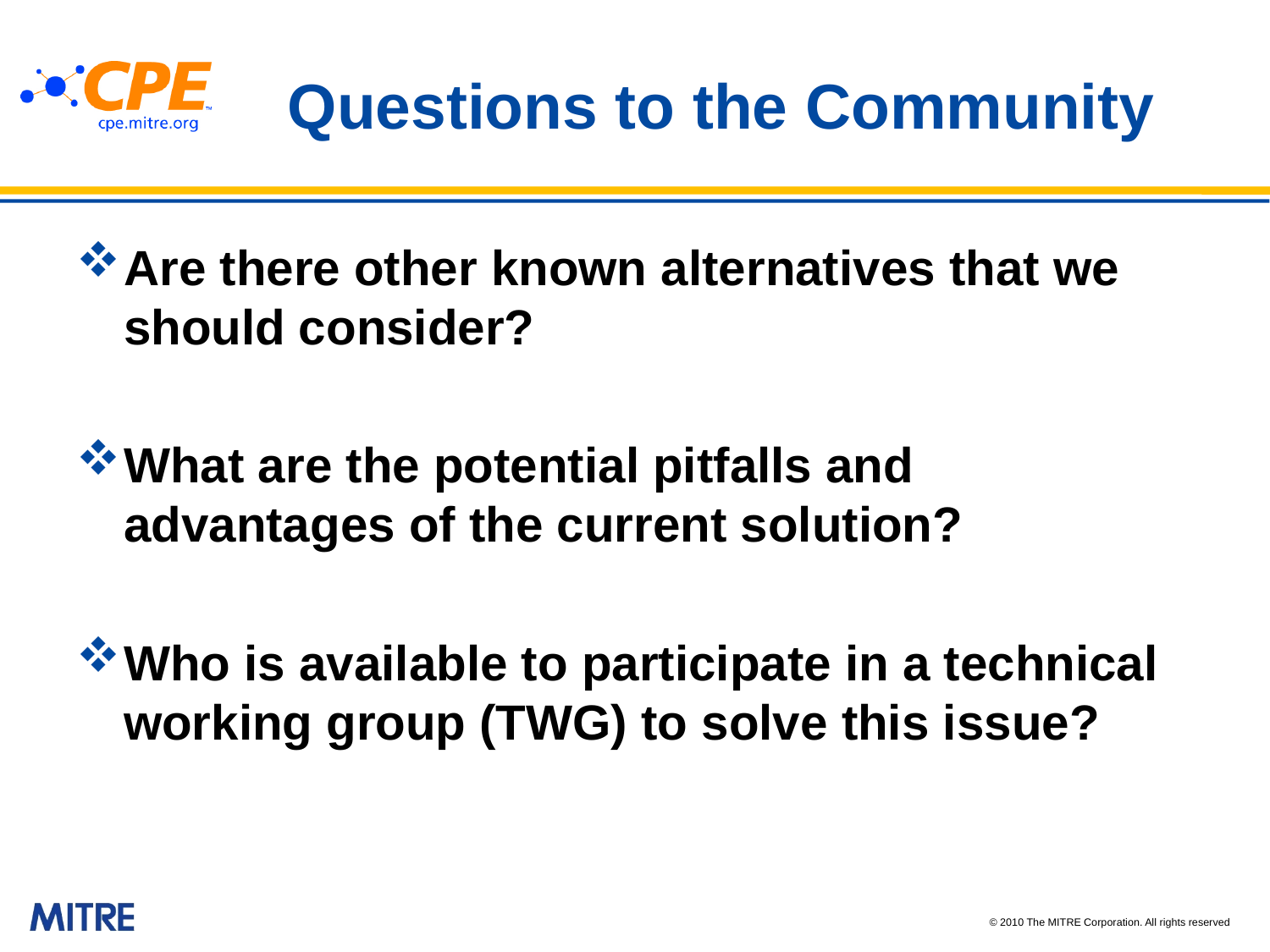

# Questions to the Community
Are there other known alternatives that we should consider?

What are the potential pitfalls and advantages of the current solution?

Who is available to participate in a technical working group (TWG) to solve this issue?